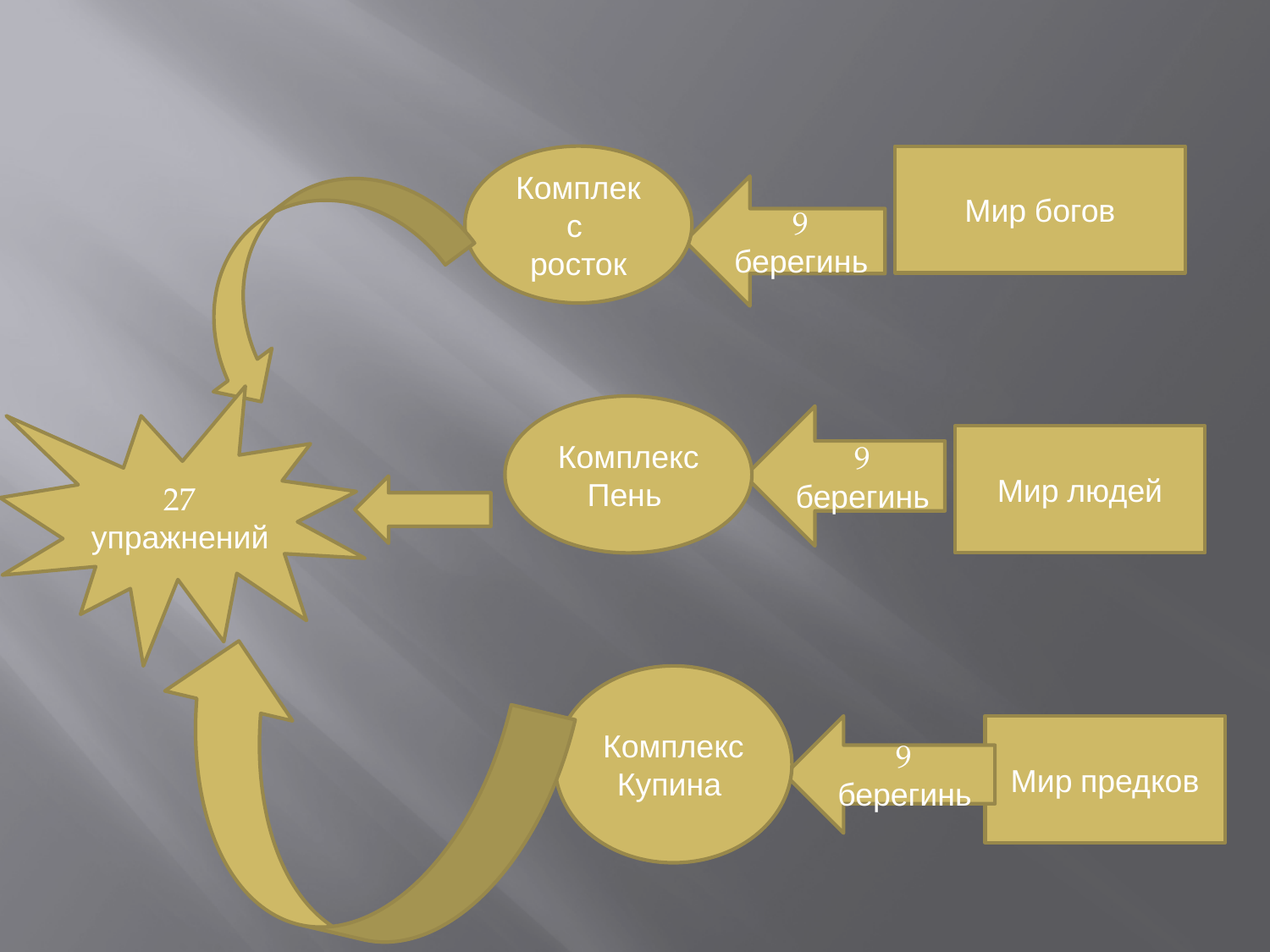

Комплекс
росток
Мир богов
9 берегинь
27 упражнений
Комплекс
Пень
9 берегинь
Мир людей

Комплекс
Купина
9 берегинь
Мир предков